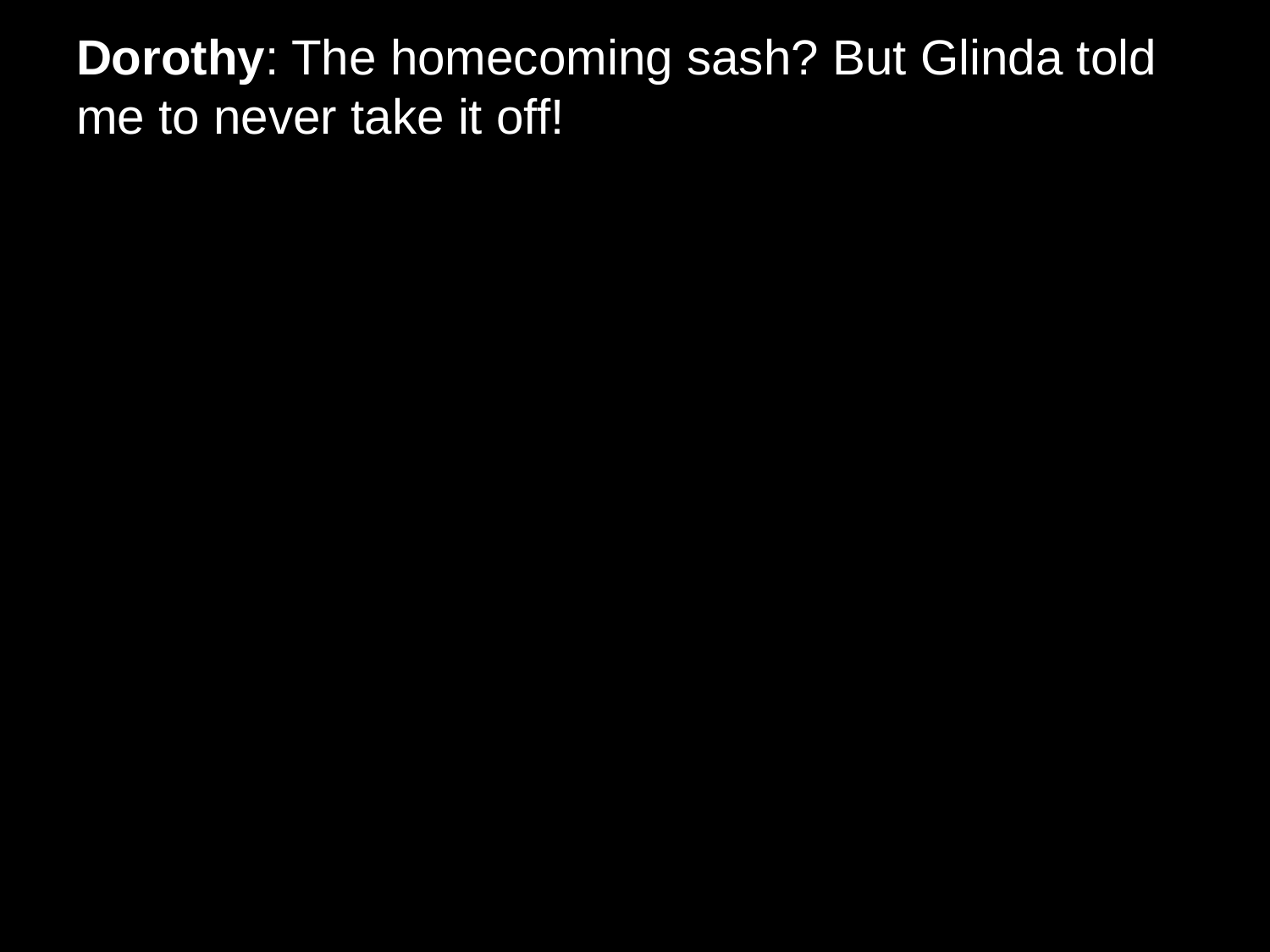

# Dorothy: The homecoming sash? But Glinda told me to never take it off!